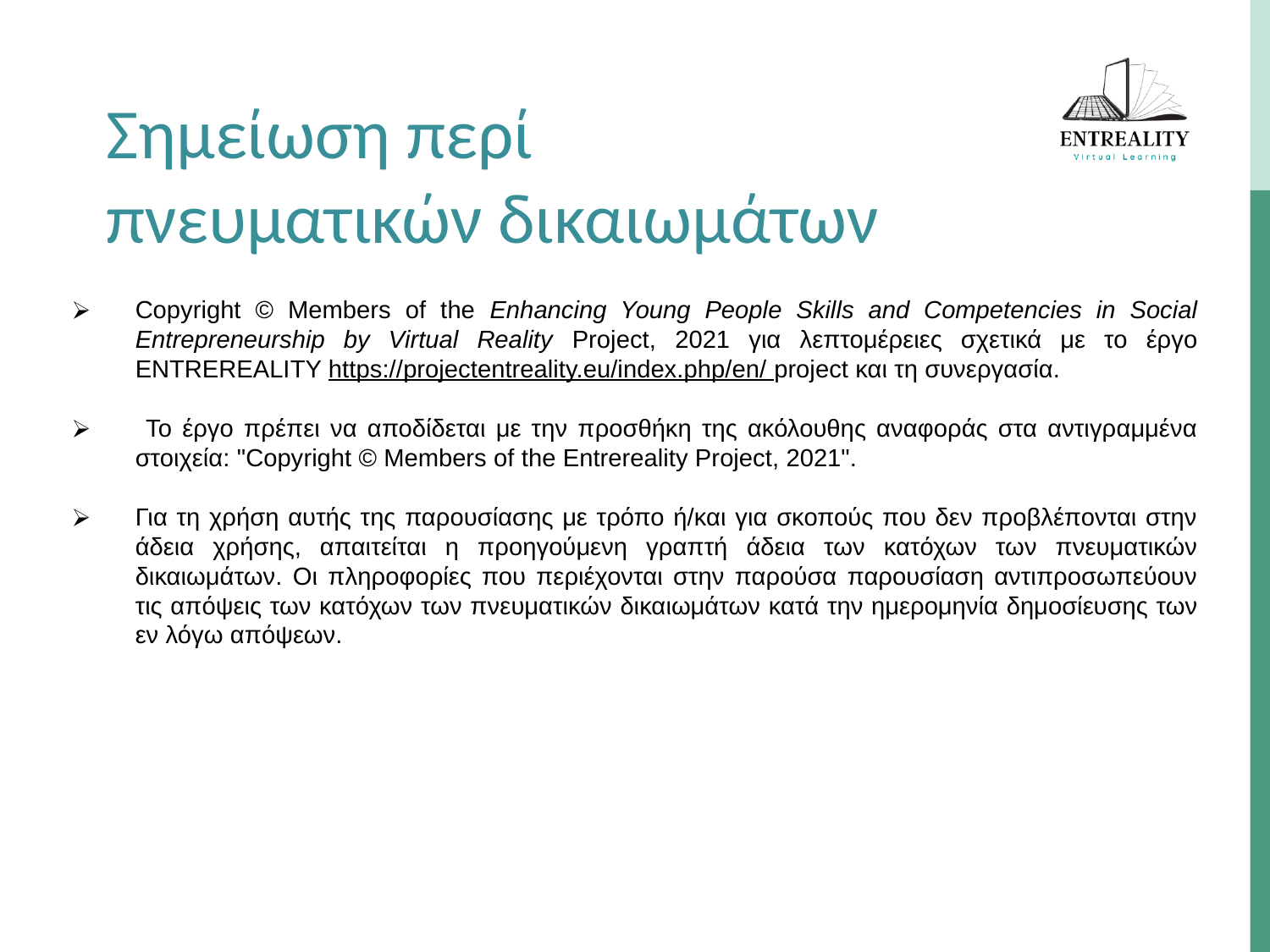

Σημείωση περί πνευματικών δικαιωμάτων

Copyright © Members of the Enhancing Young People Skills and Competencies in Social Entrepreneurship by Virtual Reality Project, 2021 για λεπτομέρειες σχετικά με το έργο ENTREREALITY https://projectentreality.eu/index.php/en/ project και τη συνεργασία.

 Το έργο πρέπει να αποδίδεται με την προσθήκη της ακόλουθης αναφοράς στα αντιγραμμένα στοιχεία: "Copyright © Members of the Entrereality Project, 2021".

Για τη χρήση αυτής της παρουσίασης με τρόπο ή/και για σκοπούς που δεν προβλέπονται στην άδεια χρήσης, απαιτείται η προηγούμενη γραπτή άδεια των κατόχων των πνευματικών δικαιωμάτων. Οι πληροφορίες που περιέχονται στην παρούσα παρουσίαση αντιπροσωπεύουν τις απόψεις των κατόχων των πνευματικών δικαιωμάτων κατά την ημερομηνία δημοσίευσης των εν λόγω απόψεων.